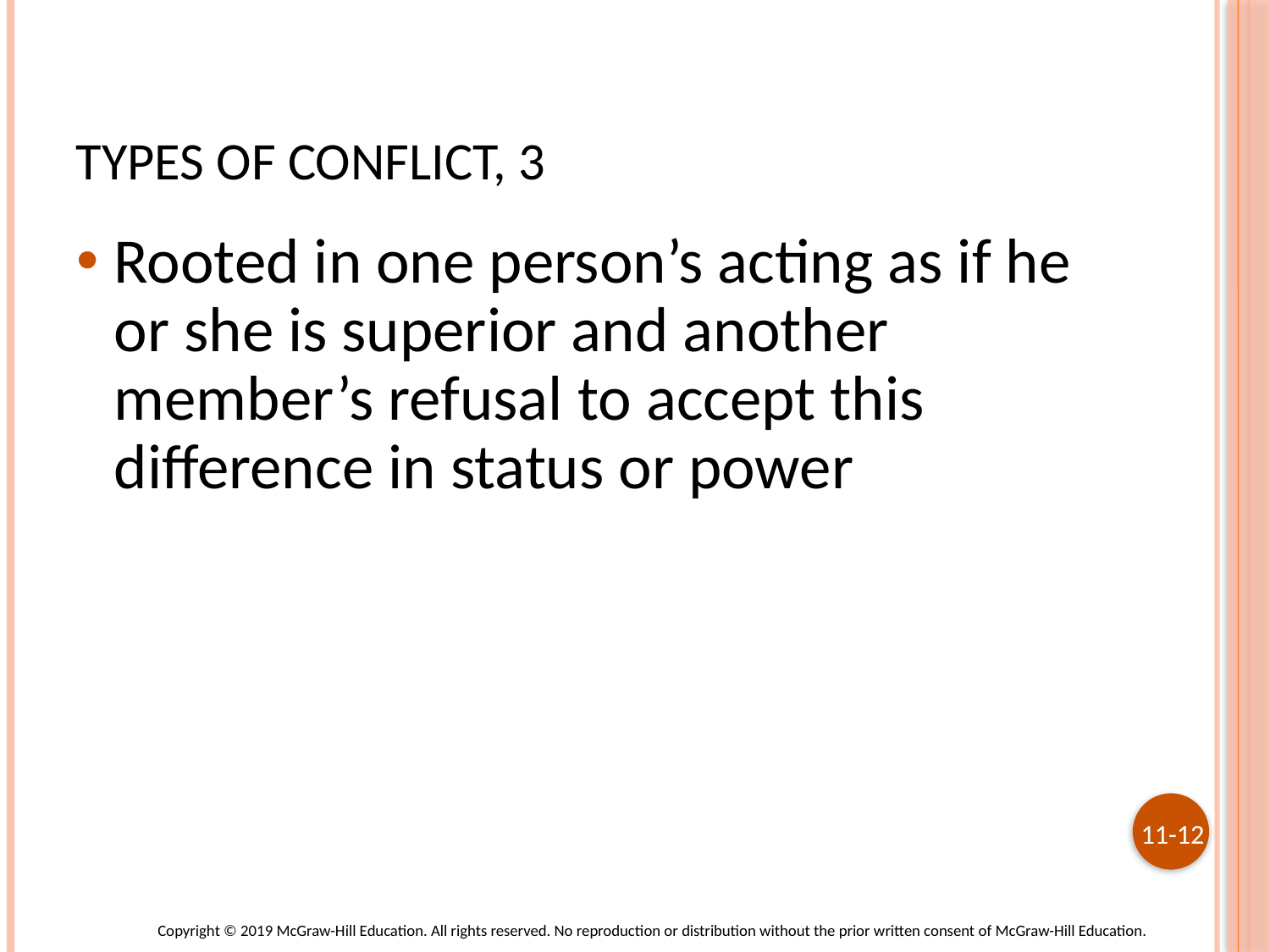

# Types of Conflict, 3
Rooted in one person’s acting as if he or she is superior and another member’s refusal to accept this difference in status or power